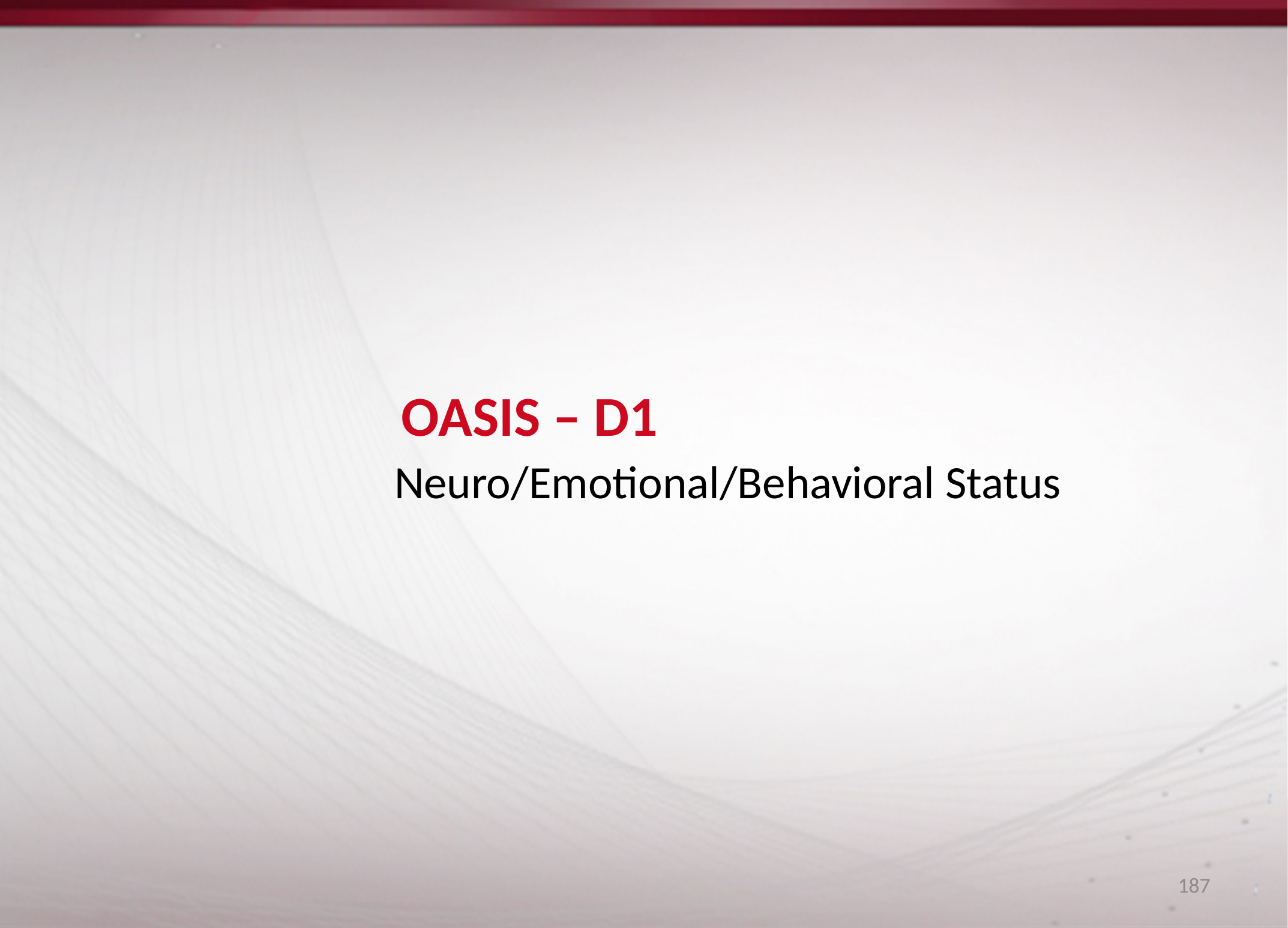

# OASIS – D1
Neuro/Emotional/Behavioral Status
187